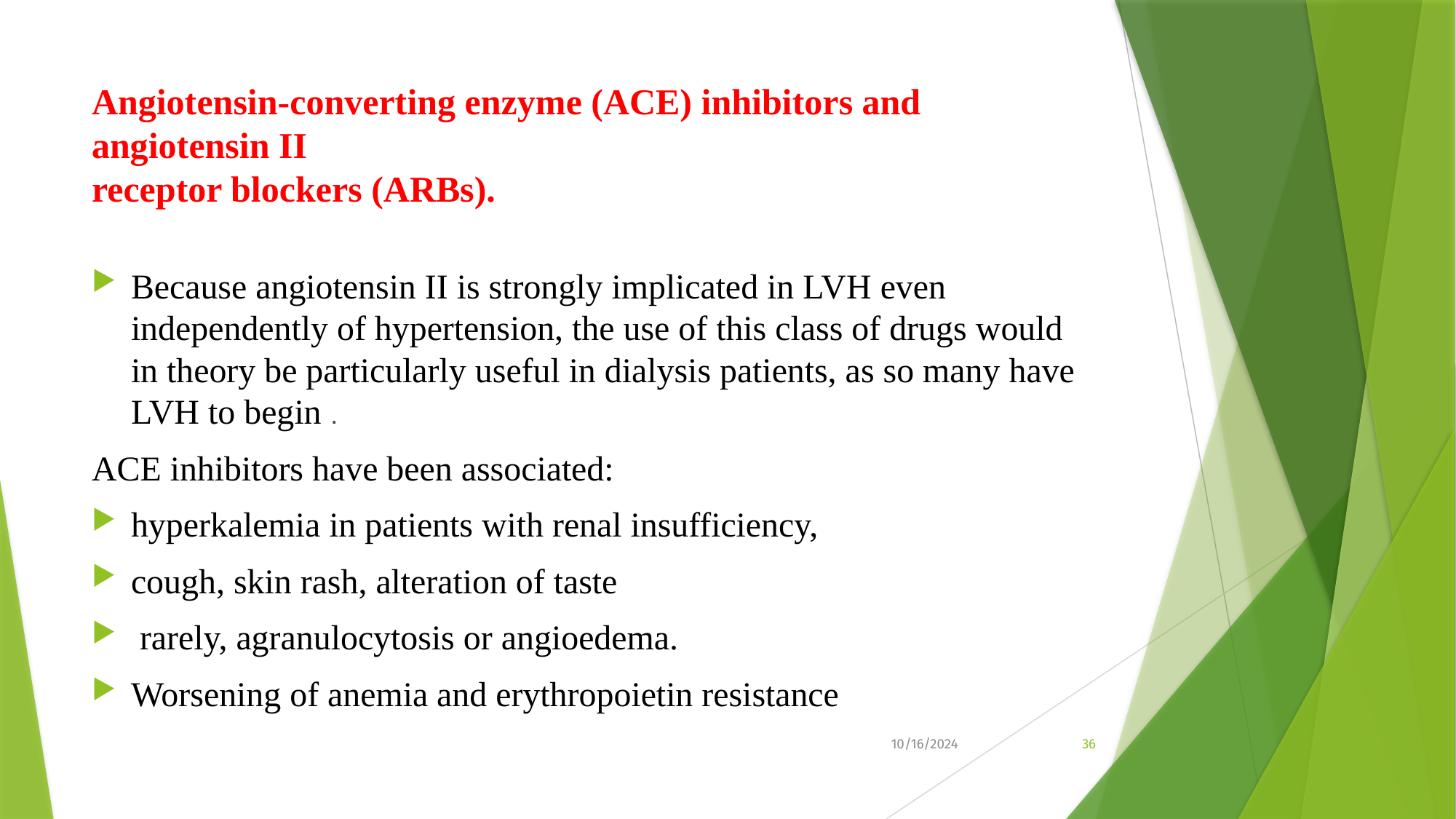

# Angiotensin-converting enzyme (ACE) inhibitors and angiotensin II receptor blockers (ARBs).
Because angiotensin II is strongly implicated in LVH even independently of hypertension, the use of this class of drugs would in theory be particularly useful in dialysis patients, as so many have LVH to begin .
ACE inhibitors have been associated:
hyperkalemia in patients with renal insufficiency,
cough, skin rash, alteration of taste
 rarely, agranulocytosis or angioedema.
Worsening of anemia and erythropoietin resistance
10/16/2024
36